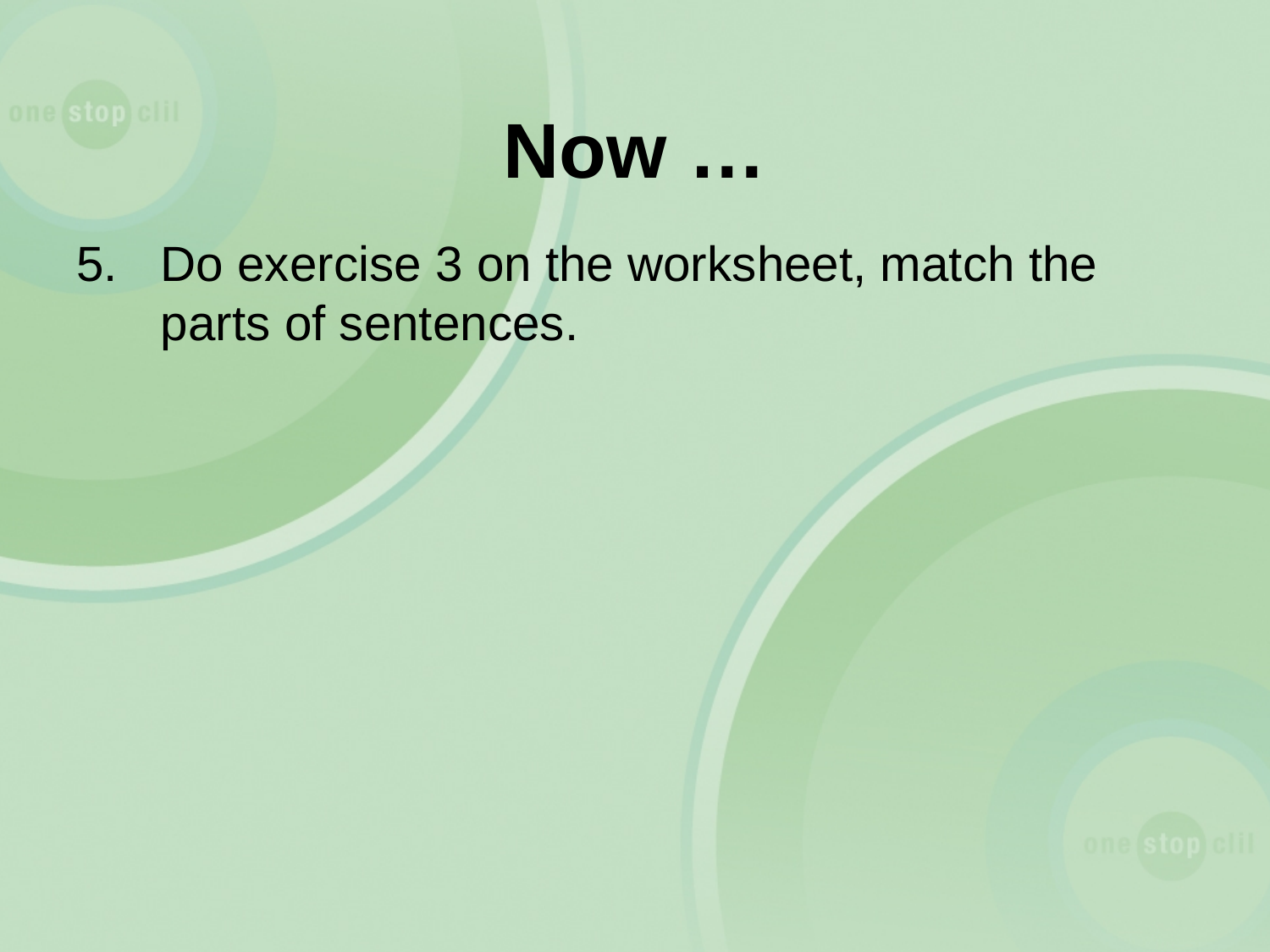

# Now …
5.	Do exercise 3 on the worksheet, match the parts of sentences.